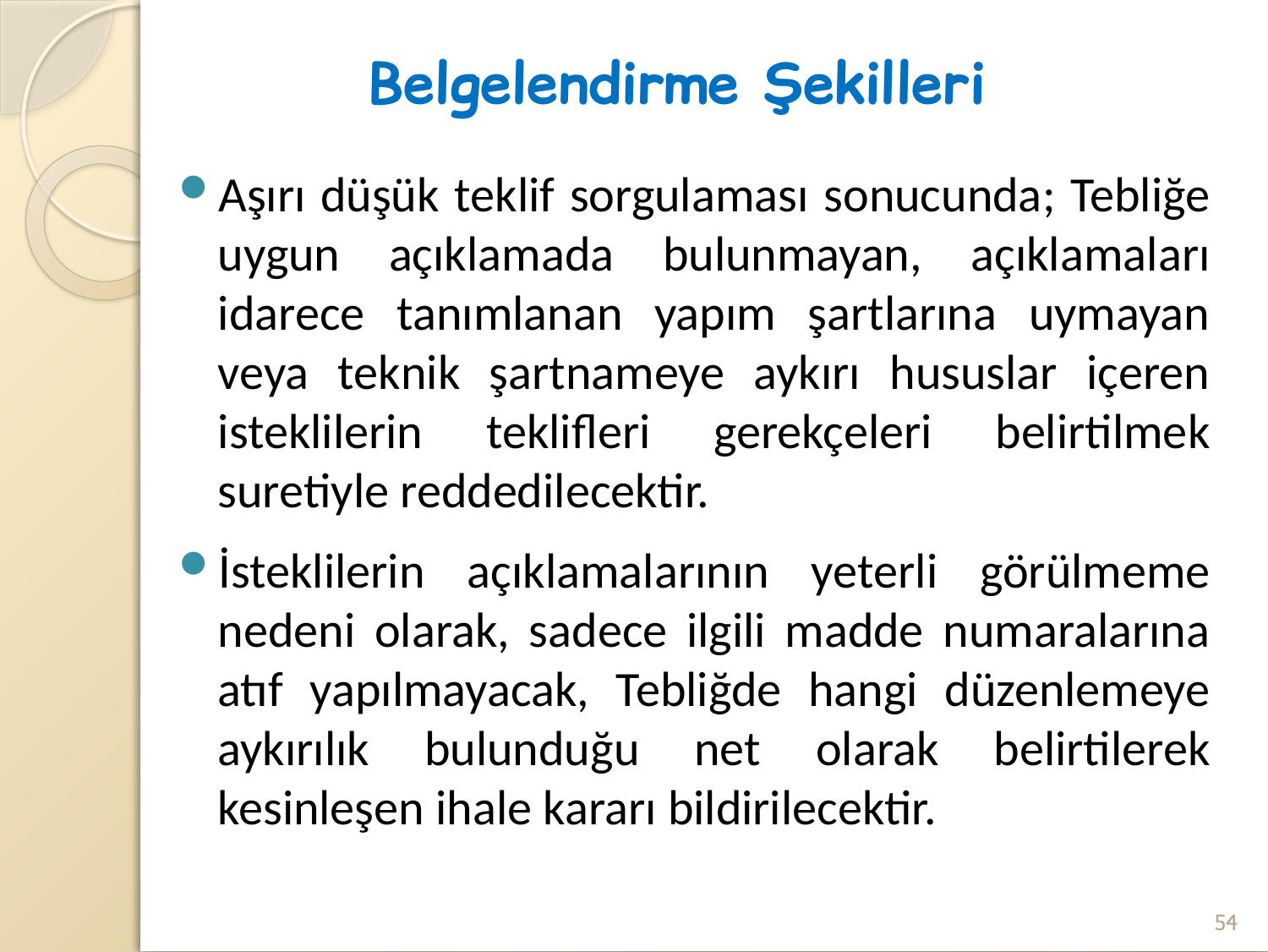

# Belgelendirme Şekilleri
Aşırı düşük teklif sorgulaması sonucunda; Tebliğe uygun açıklamada bulunmayan, açıklamaları idarece tanımlanan yapım şartlarına uymayan veya teknik şartnameye aykırı hususlar içeren isteklilerin teklifleri gerekçeleri belirtilmek suretiyle reddedilecektir.
İsteklilerin açıklamalarının yeterli görülmeme nedeni olarak, sadece ilgili madde numaralarına atıf yapılmayacak, Tebliğde hangi düzenlemeye aykırılık bulunduğu net olarak belirtilerek kesinleşen ihale kararı bildirilecektir.

54